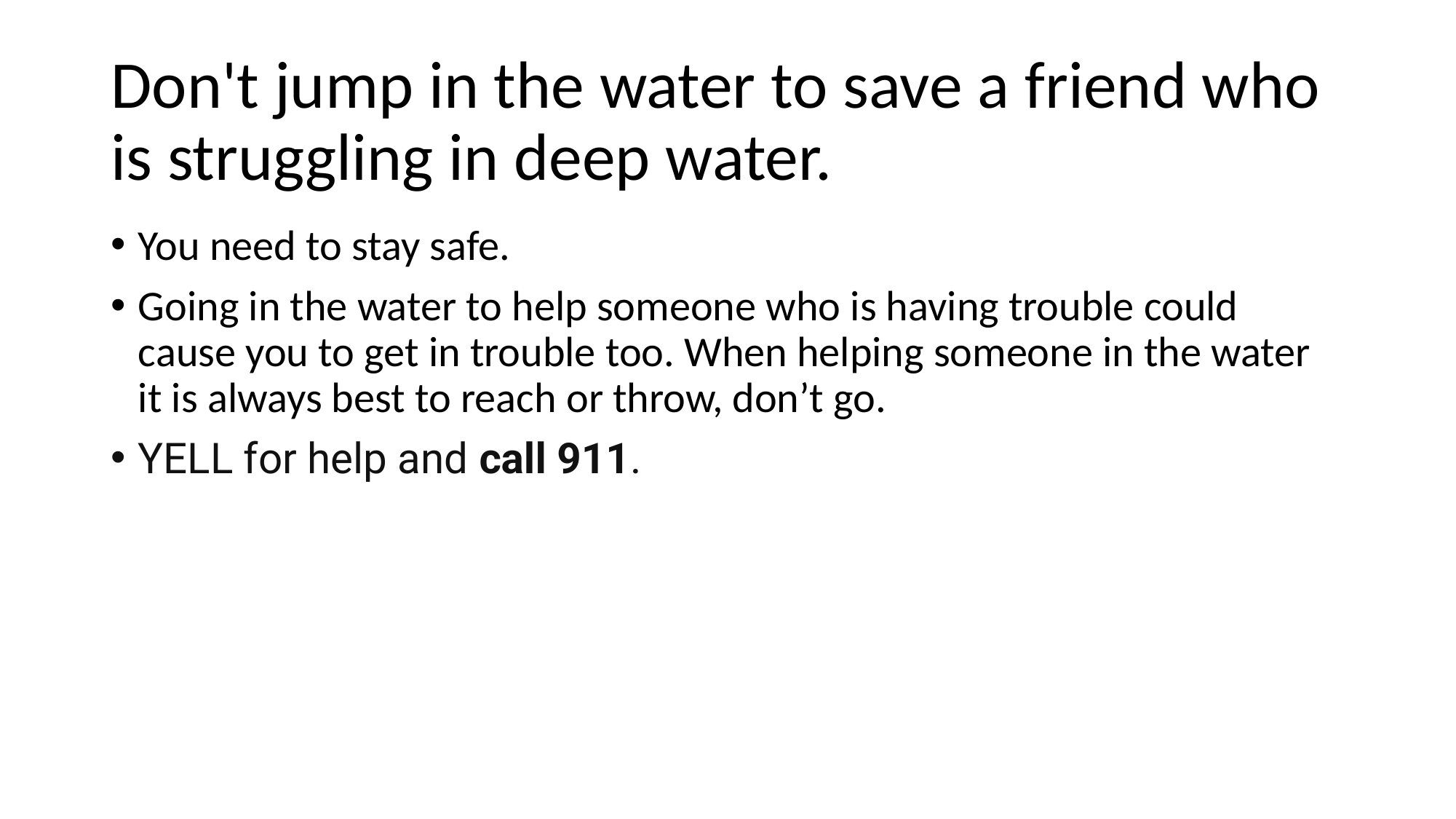

# Don't jump in the water to save a friend who is struggling in deep water.
You need to stay safe.
Going in the water to help someone who is having trouble could cause you to get in trouble too. When helping someone in the water it is always best to reach or throw, don’t go.
YELL for help and call 911.